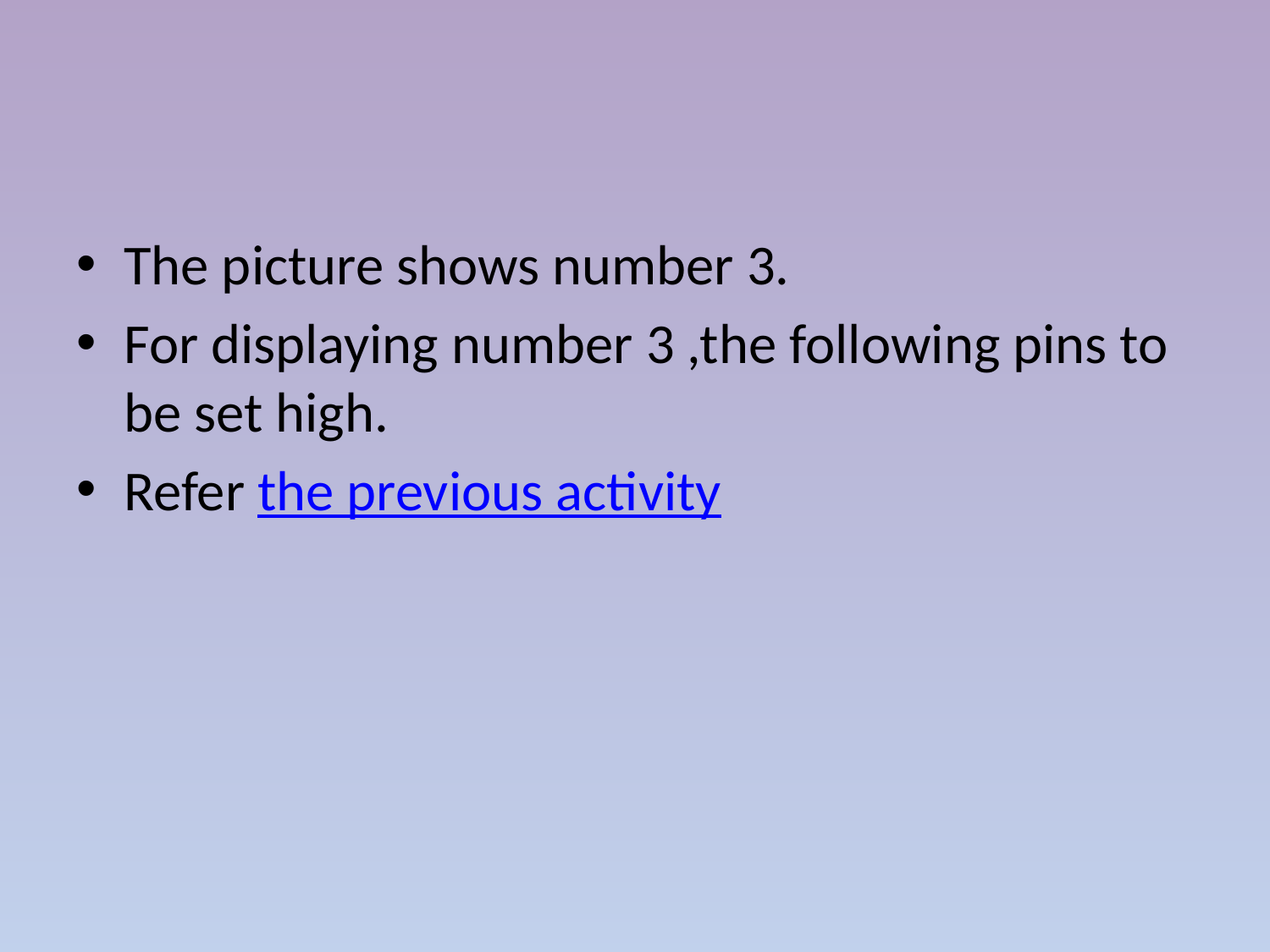

#
The picture shows number 3.
For displaying number 3 ,the following pins to be set high.
Refer the previous activity